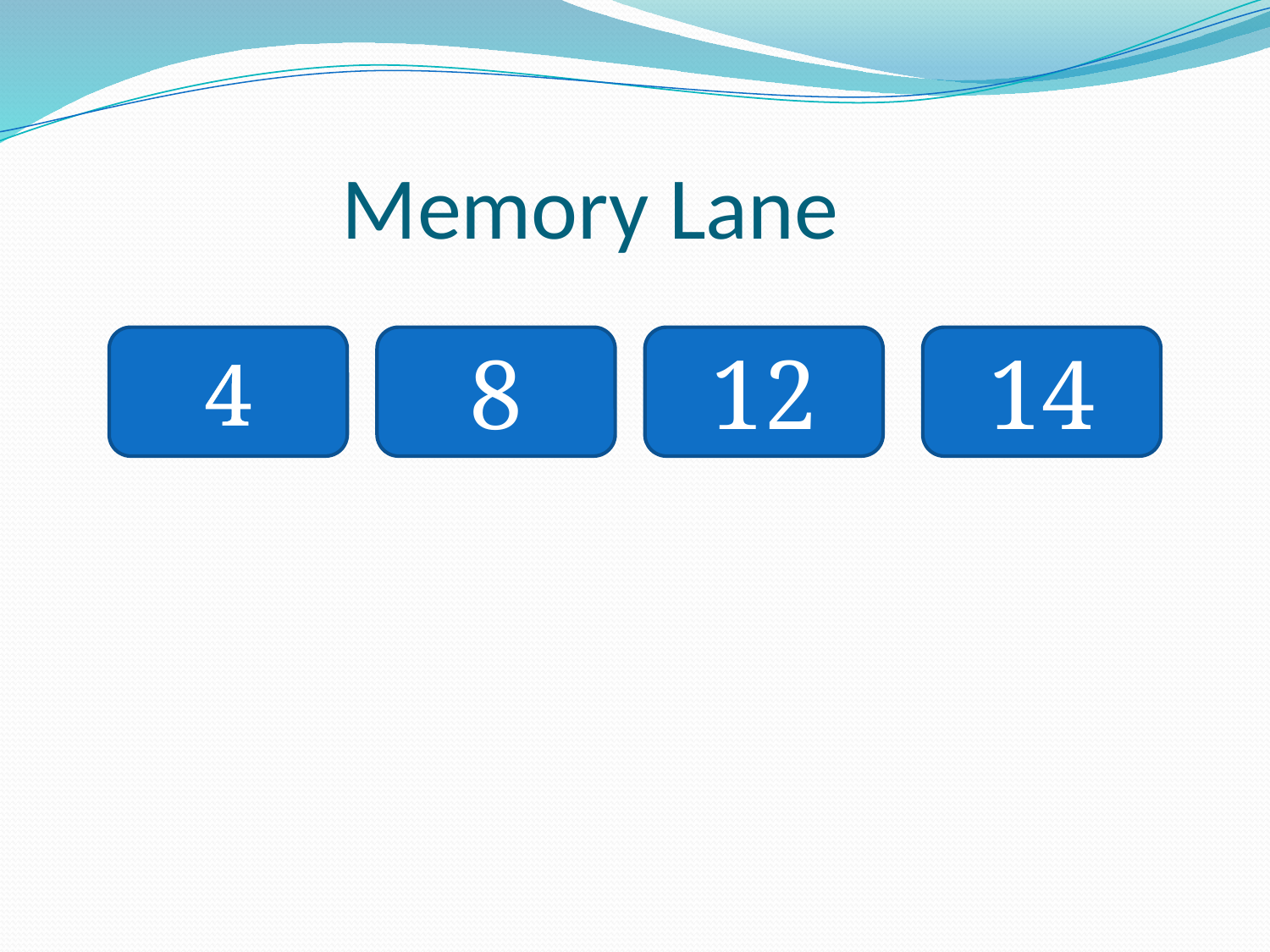

# Memory Lane
4
8
12
14